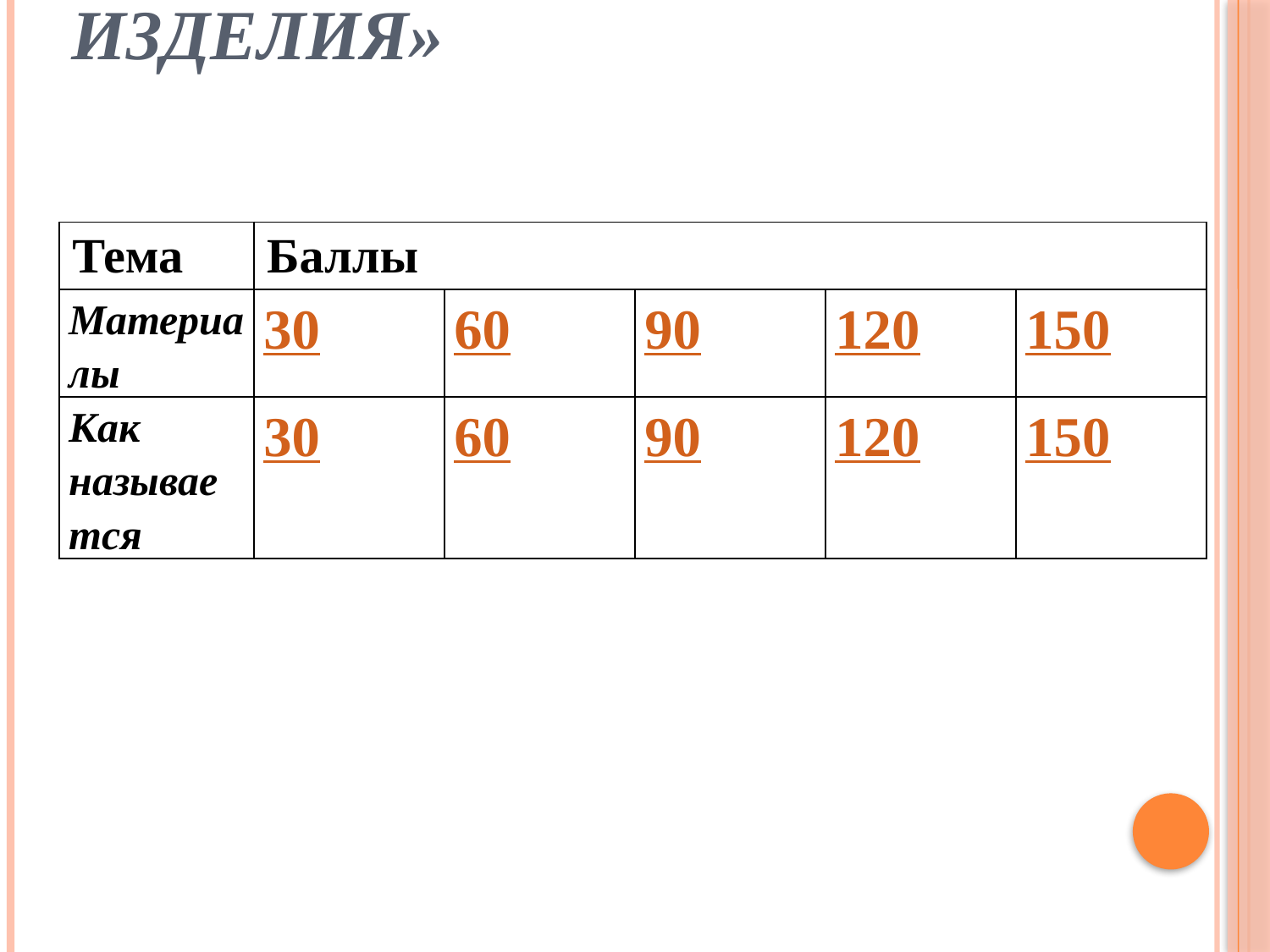

# 3-й раунд «Обработка изделия»
| Тема | Баллы |  |  |  |  |
| --- | --- | --- | --- | --- | --- |
| Материалы | 30 | 60 | 90 | 120 | 150 |
| Как называется | 30 | 60 | 90 | 120 | 150 |